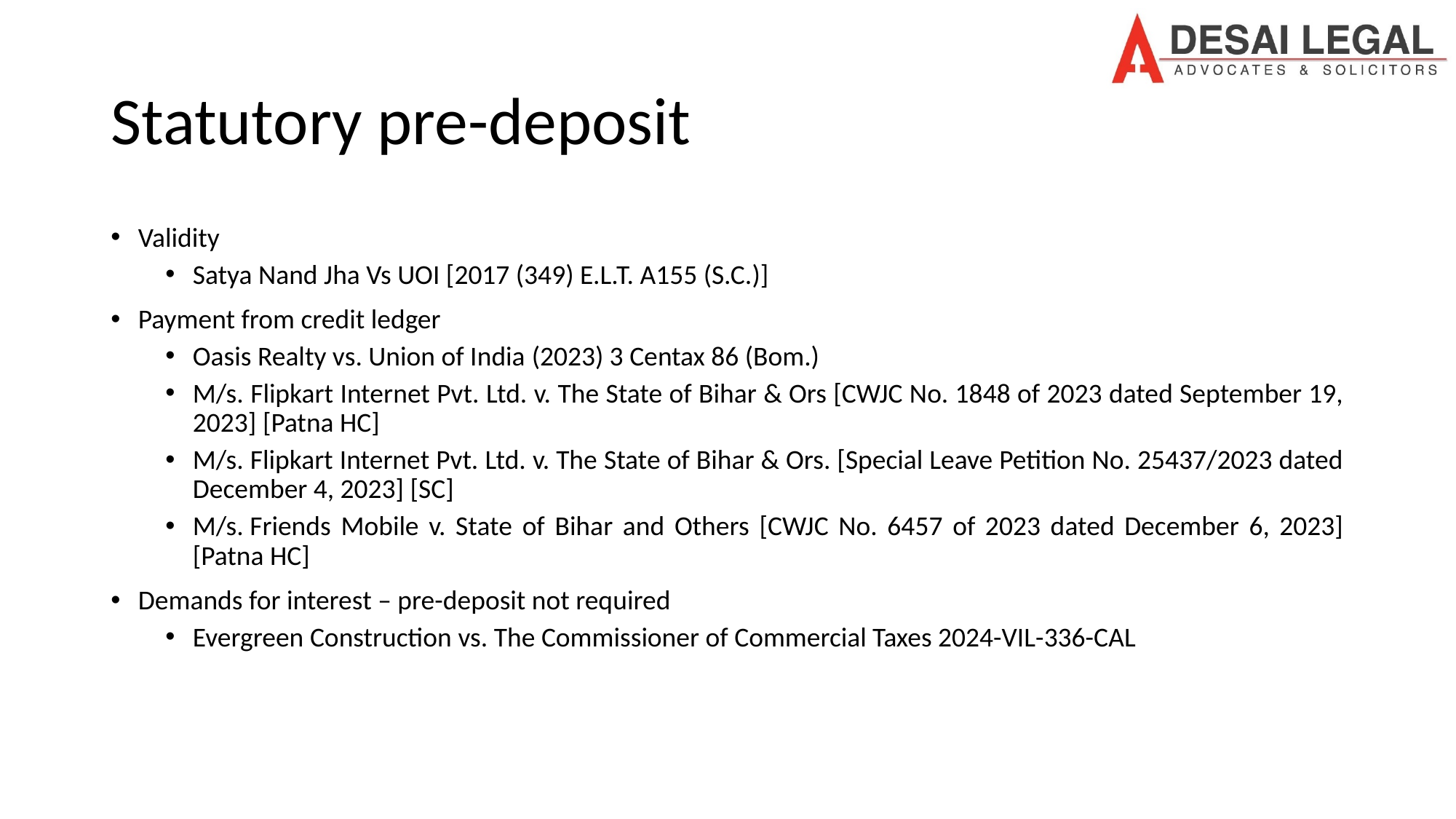

# Statutory pre-deposit
Validity
Satya Nand Jha Vs UOI [2017 (349) E.L.T. A155 (S.C.)]
Payment from credit ledger
Oasis Realty vs. Union of India (2023) 3 Centax 86 (Bom.)
M/s. Flipkart Internet Pvt. Ltd. v. The State of Bihar & Ors [CWJC No. 1848 of 2023 dated September 19, 2023] [Patna HC]
M/s. Flipkart Internet Pvt. Ltd. v. The State of Bihar & Ors. [Special Leave Petition No. 25437/2023 dated December 4, 2023] [SC]
M/s. Friends Mobile v. State of Bihar and Others [CWJC No. 6457 of 2023 dated December 6, 2023] [Patna HC]
Demands for interest – pre-deposit not required
Evergreen Construction vs. The Commissioner of Commercial Taxes 2024-VIL-336-CAL